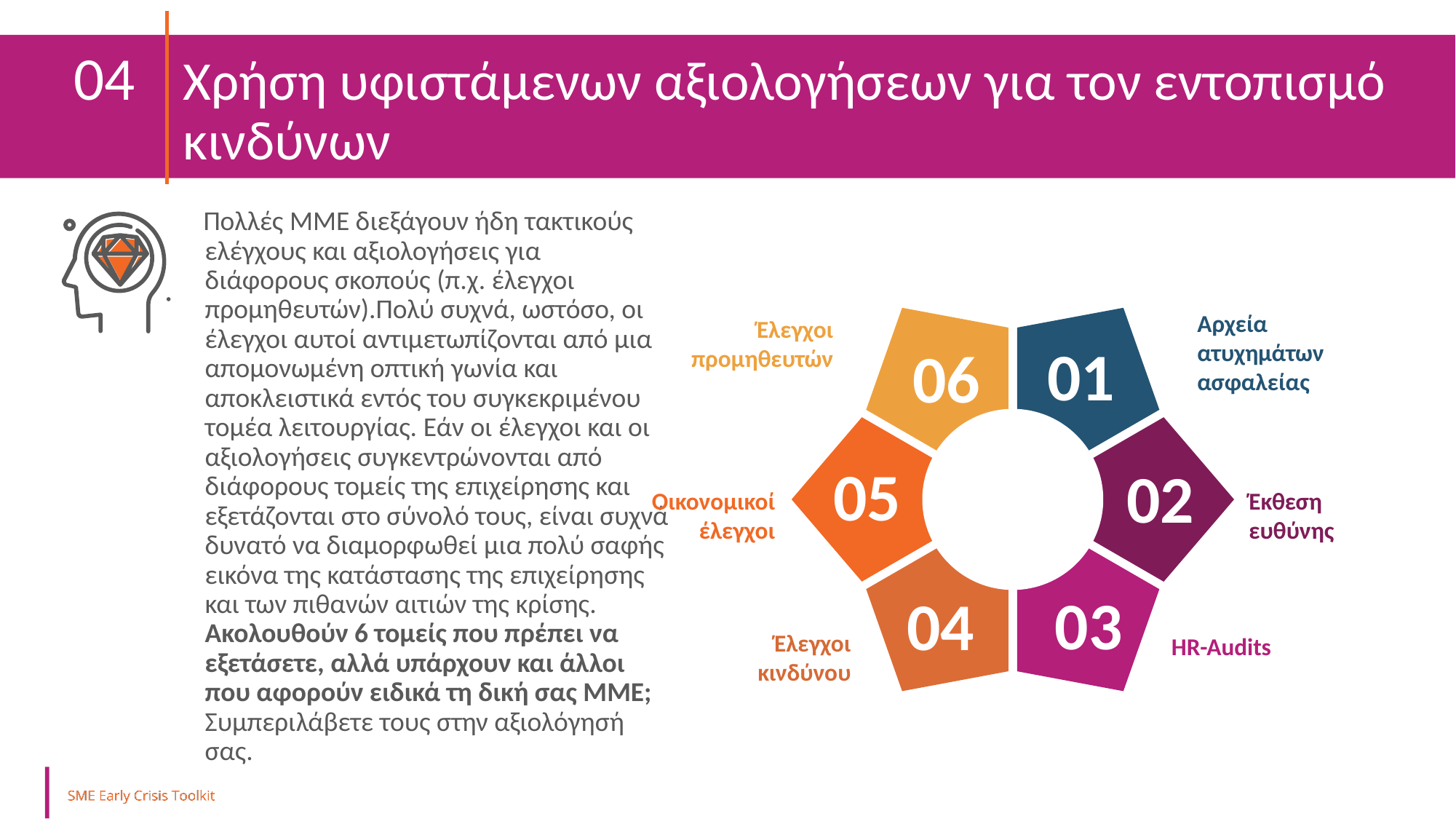

04 	Χρήση υφιστάμενων αξιολογήσεων για τον εντοπισμό 	κινδύνων

Πολλές ΜΜΕ διεξάγουν ήδη τακτικούς ελέγχους και αξιολογήσεις για διάφορους σκοπούς (π.χ. έλεγχοι προμηθευτών).Πολύ συχνά, ωστόσο, οι έλεγχοι αυτοί αντιμετωπίζονται από μια απομονωμένη οπτική γωνία και αποκλειστικά εντός του συγκεκριμένου τομέα λειτουργίας. Εάν οι έλεγχοι και οι αξιολογήσεις συγκεντρώνονται από διάφορους τομείς της επιχείρησης και εξετάζονται στο σύνολό τους, είναι συχνά δυνατό να διαμορφωθεί μια πολύ σαφής εικόνα της κατάστασης της επιχείρησης και των πιθανών αιτιών της κρίσης. Ακολουθούν 6 τομείς που πρέπει να εξετάσετε, αλλά υπάρχουν και άλλοι που αφορούν ειδικά τη δική σας ΜΜΕ;  Συμπεριλάβετε τους στην αξιολόγησή σας.

Αρχεία ατυχημάτων ασφαλείας

Έλεγχοι προμηθευτών
01
06

05
02
Έκθεση ευθύνης
Οικονομικοί έλεγχοι

03
04
Έλεγχοι κινδύνου
HR-Audits